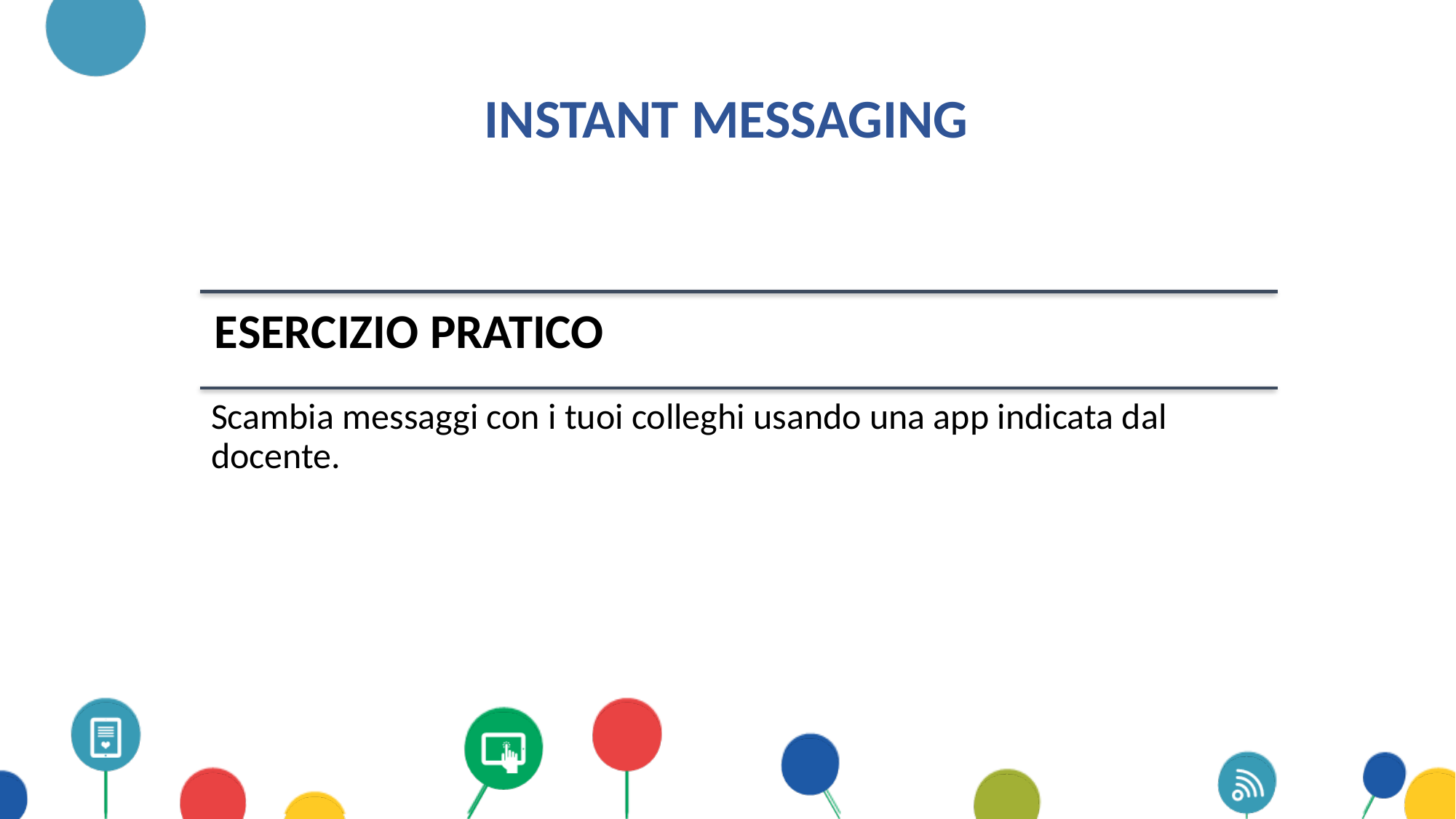

# Instant messaging

ESERCIZIO PRATICO

Scambia messaggi con i tuoi colleghi usando una app indicata dal docente.